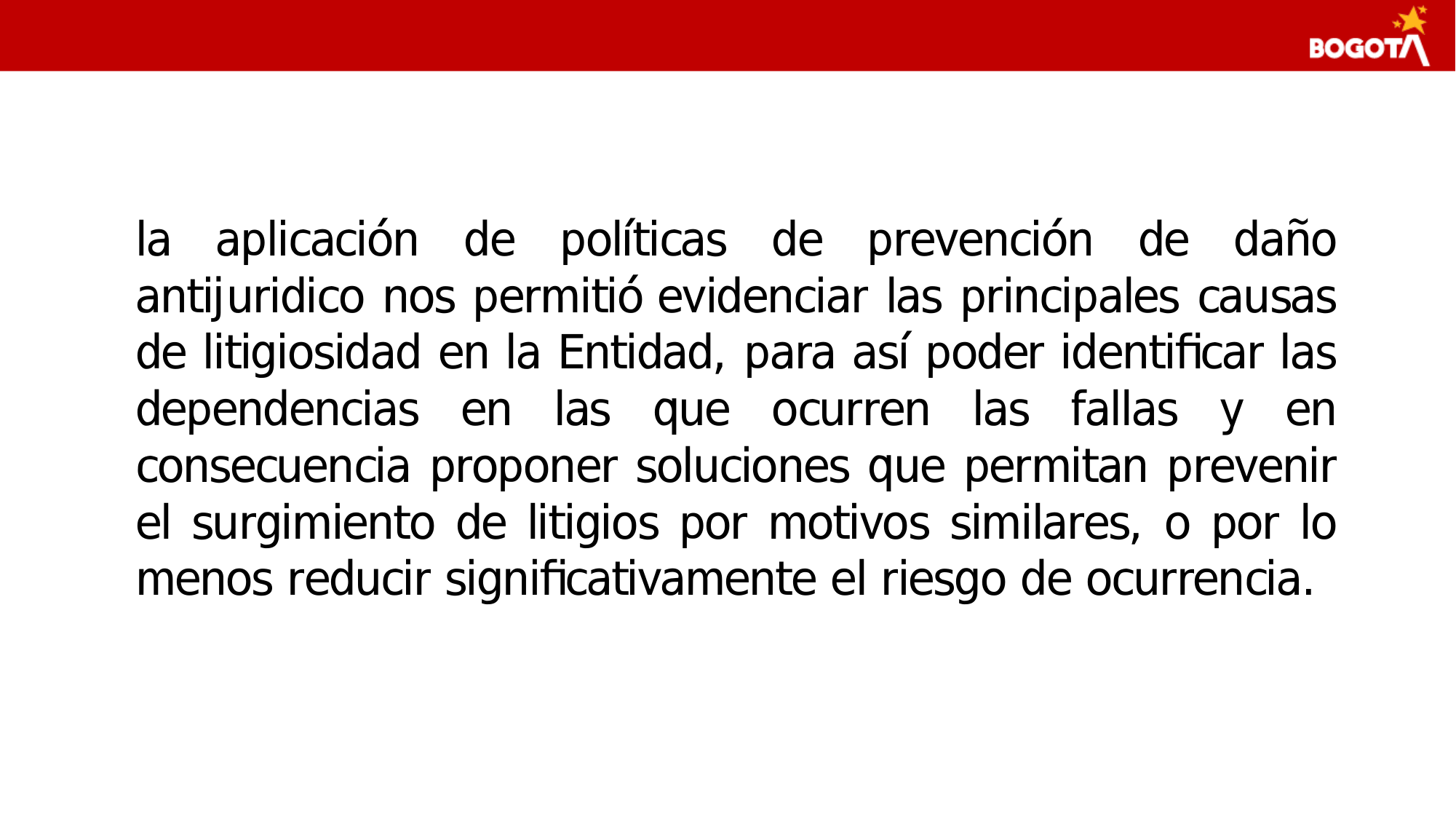

la aplicación de políticas de prevención de daño antijuridico nos permitió evidenciar las principales causas de litigiosidad en la Entidad, para así poder identificar las dependencias en las que ocurren las fallas y en consecuencia proponer soluciones que permitan prevenir el surgimiento de litigios por motivos similares, o por lo menos reducir significativamente el riesgo de ocurrencia.